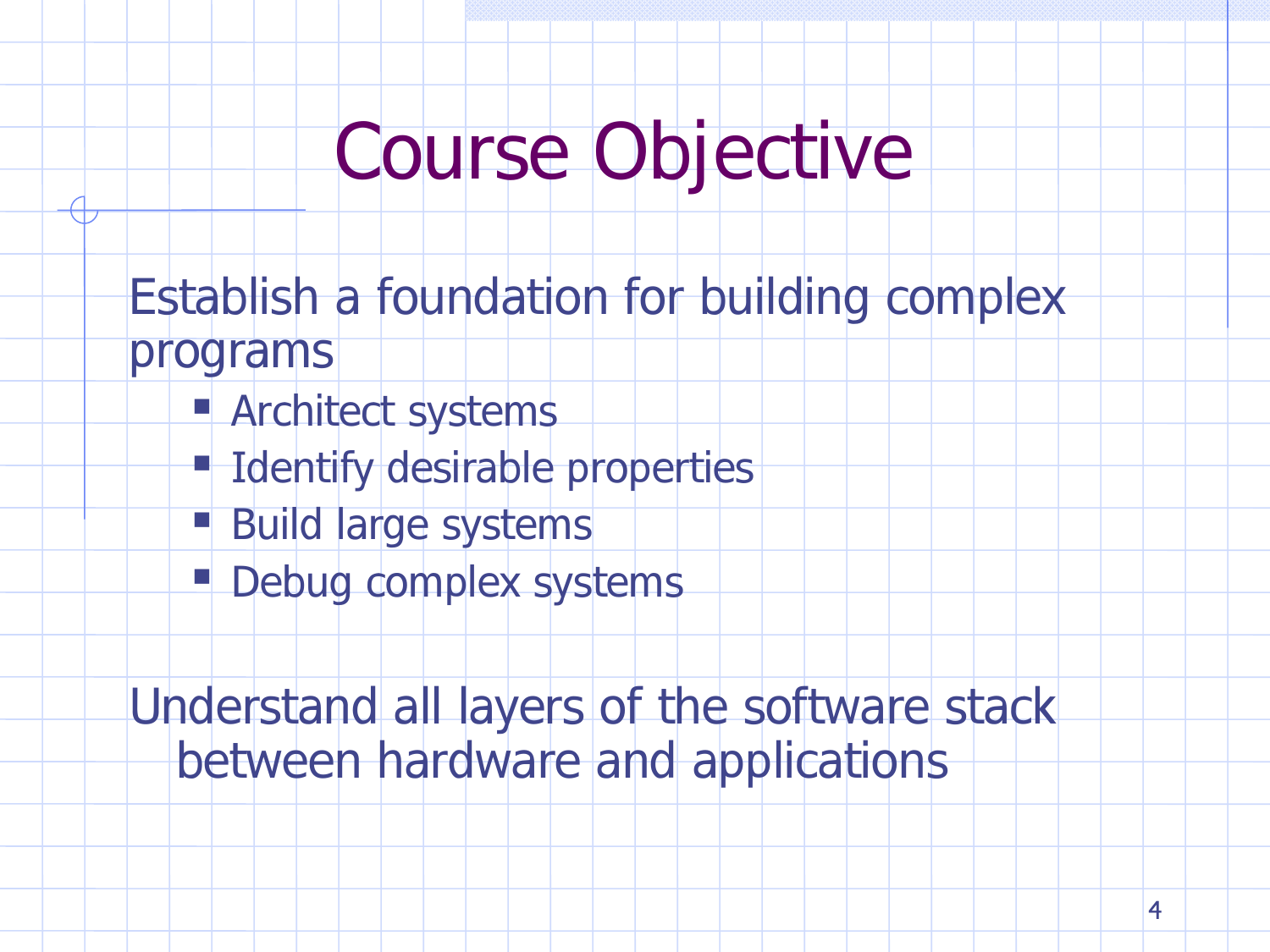

Course Objective
Establish a foundation for building complex programs
Architect systems
Identify desirable properties
Build large systems
Debug complex systems

Understand all layers of the software stack between hardware and applications
4